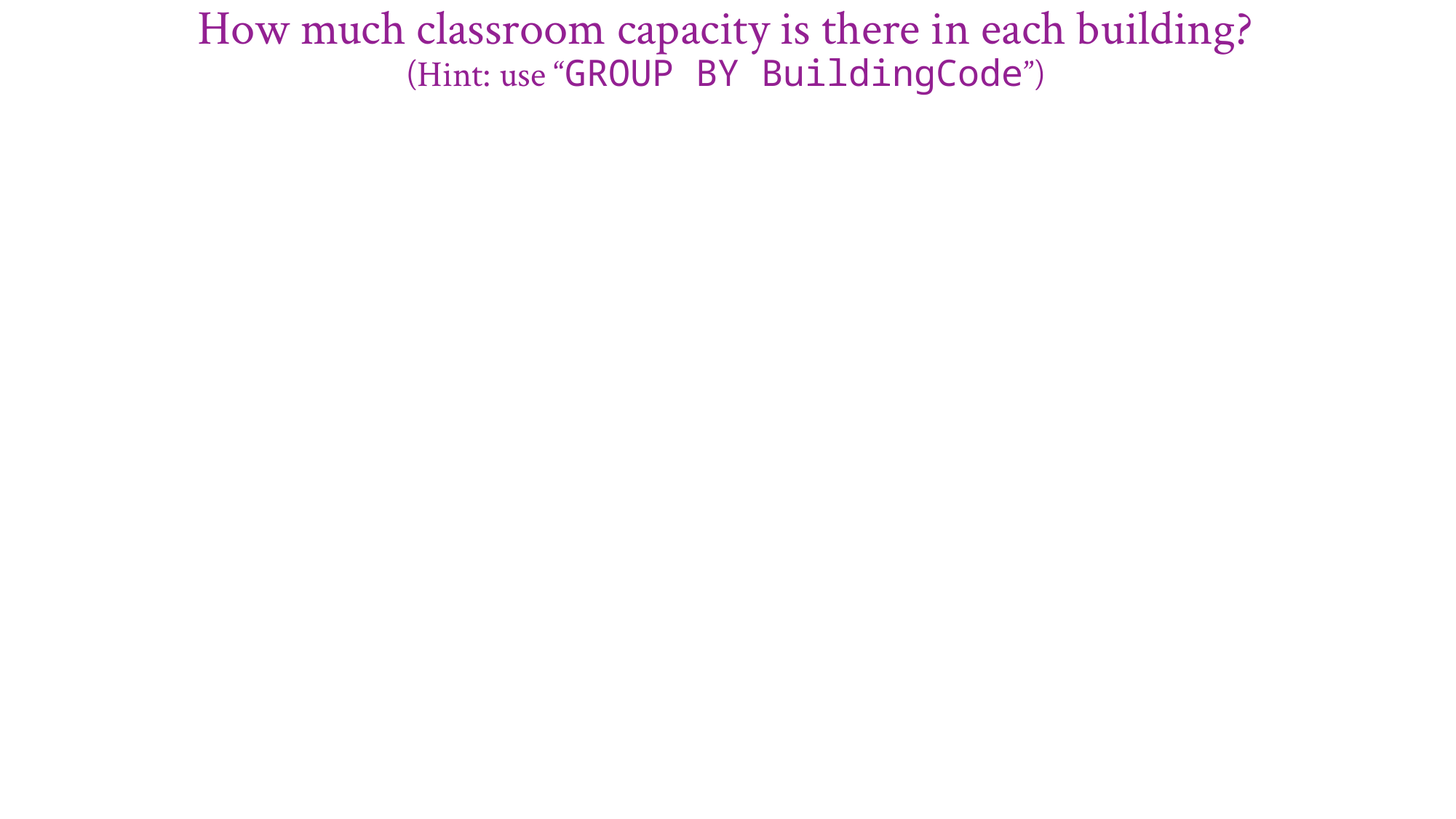

# How much classroom capacity is there in each building? (Hint: use “GROUP BY BuildingCode”)